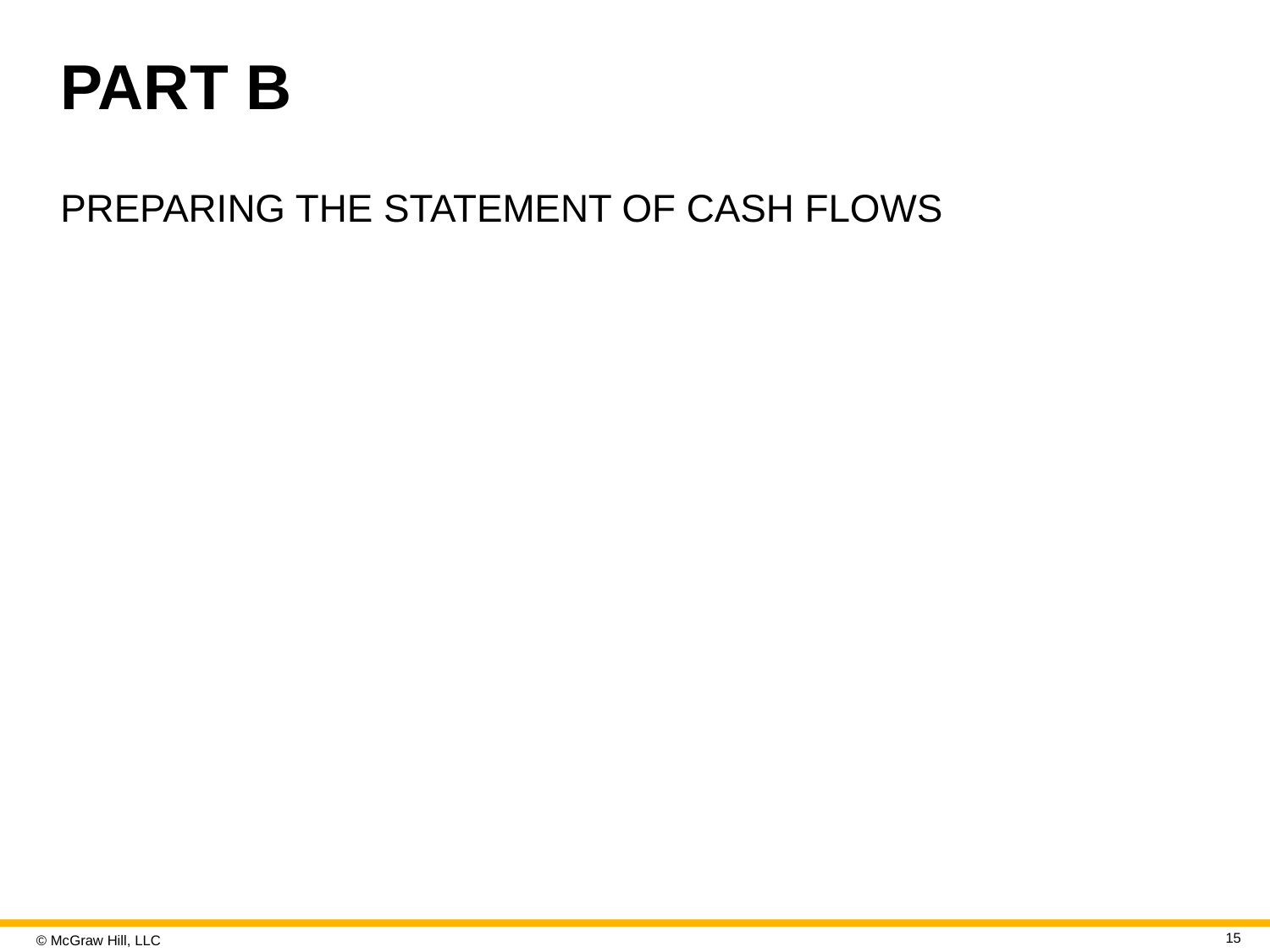

# PART B
PREPARING THE STATEMENT OF CASH FLOWS
15